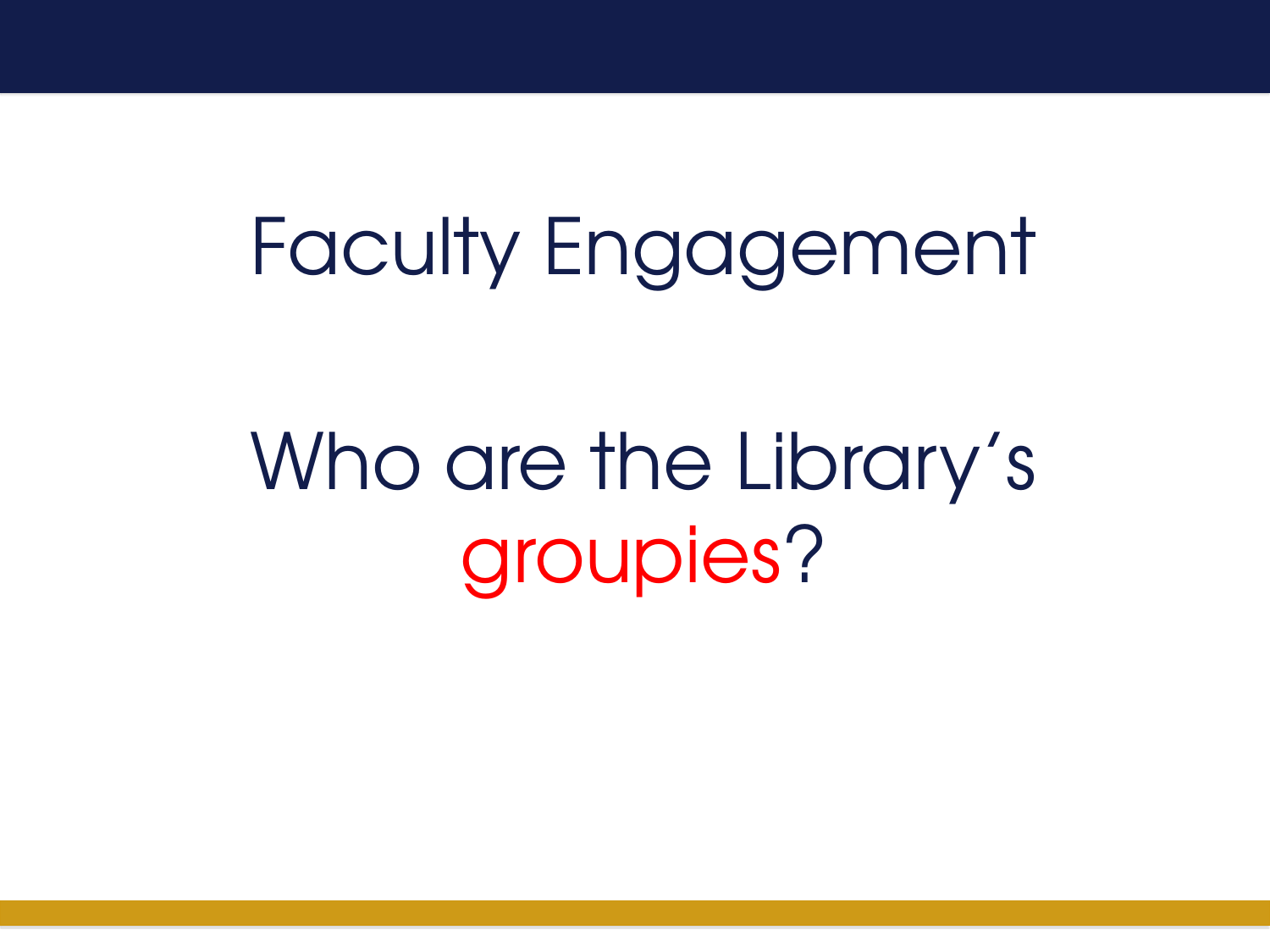

# Faculty Engagement
Who are the Library’s groupies?